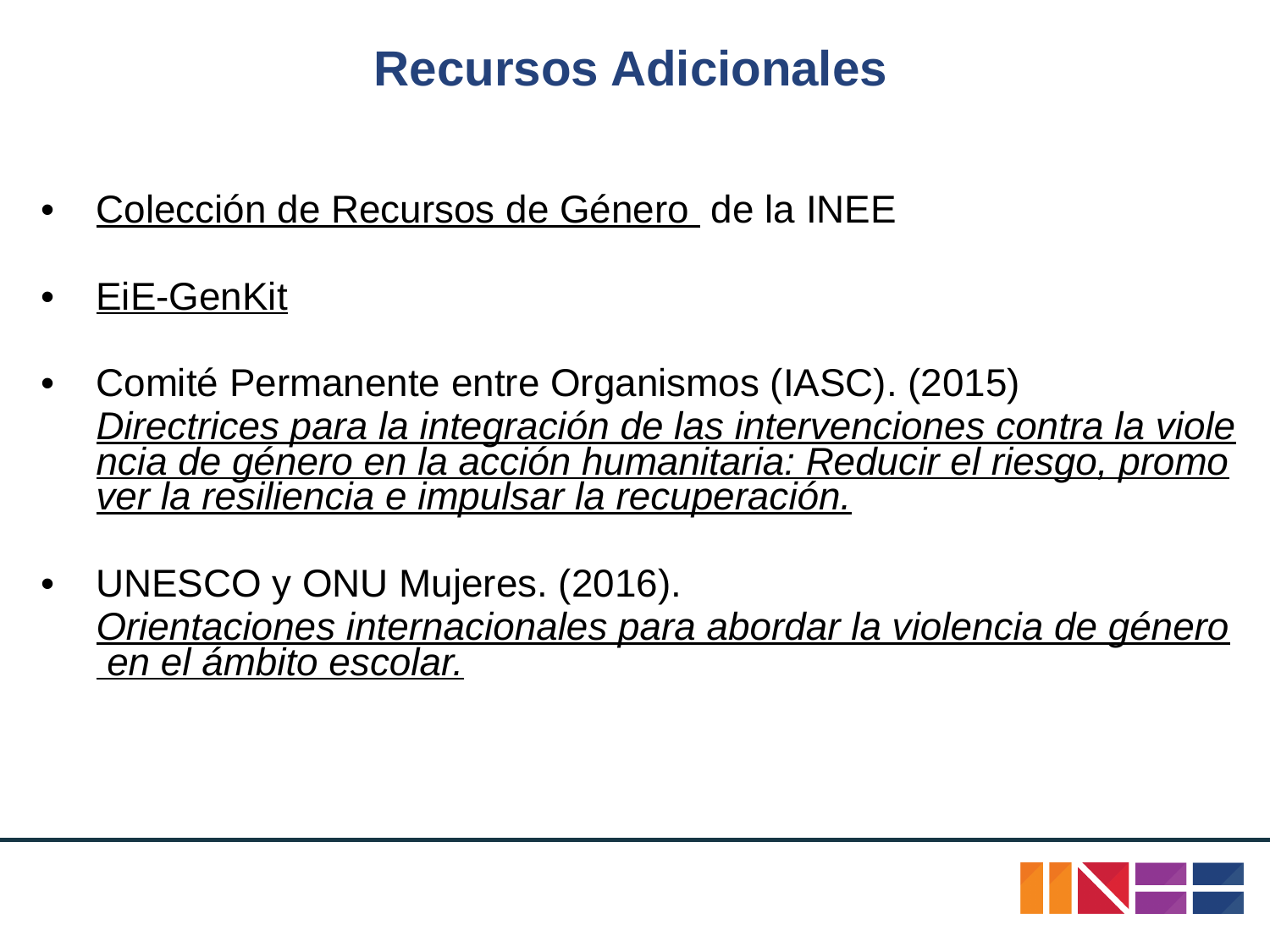

# Recursos Adicionales
Colección de Recursos de Género  de la INEE

EiE-GenKit

Comité Permanente entre Organismos (IASC). (2015) Directrices para la integración de las intervenciones contra la violencia de género en la acción humanitaria: Reducir el riesgo, promover la resiliencia e impulsar la recuperación.

UNESCO y ONU Mujeres. (2016). Orientaciones internacionales para abordar la violencia de género en el ámbito escolar.